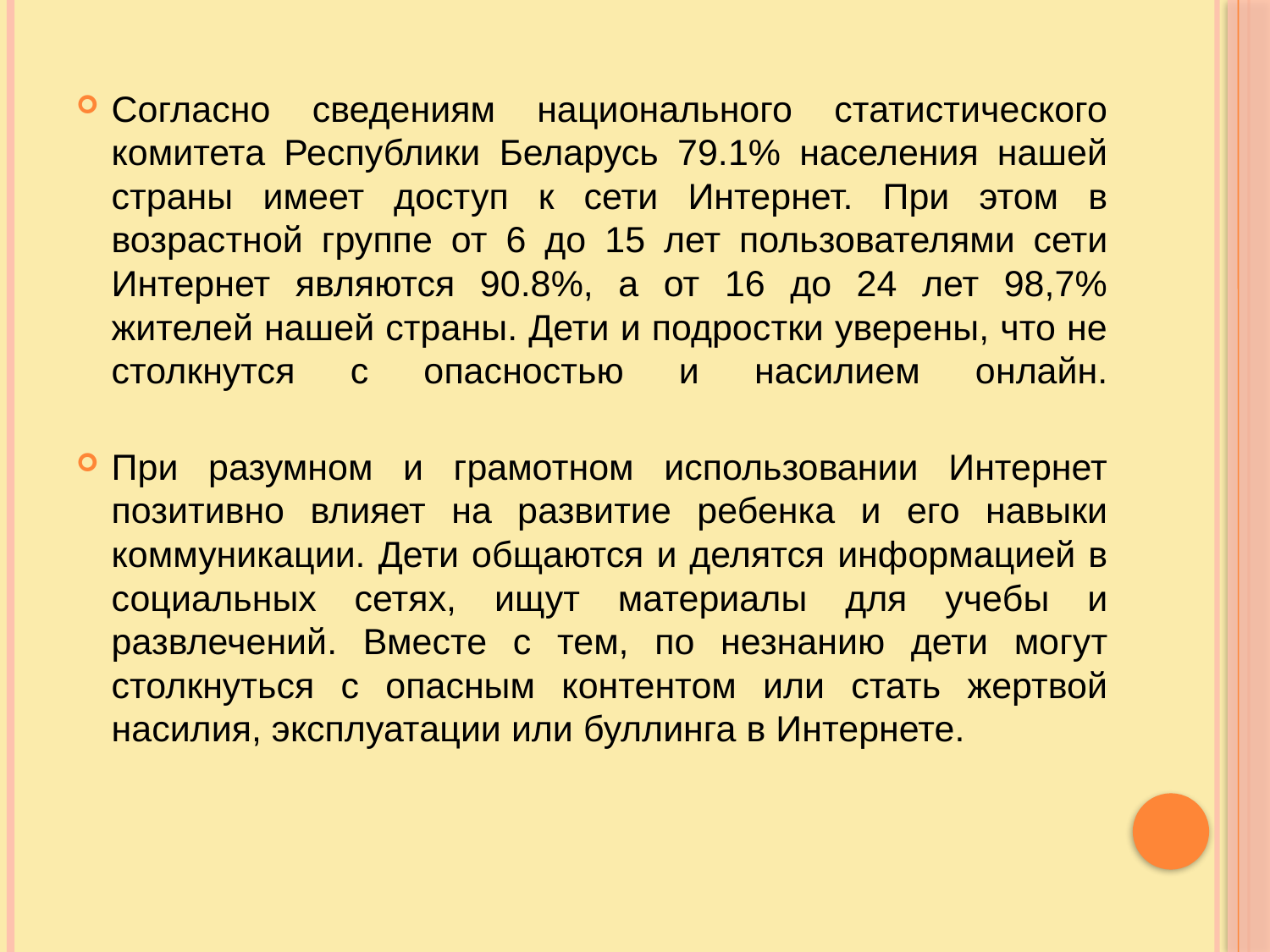

Согласно сведениям национального статистического комитета Республики Беларусь 79.1% населения нашей страны имеет доступ к сети Интернет. При этом в возрастной группе от 6 до 15 лет пользователями сети Интернет являются 90.8%, а от 16 до 24 лет 98,7% жителей нашей страны. Дети и подростки уверены, что не столкнутся с опасностью и насилием онлайн.
При разумном и грамотном использовании Интернет позитивно влияет на развитие ребенка и его навыки коммуникации. Дети общаются и делятся информацией в социальных сетях, ищут материалы для учебы и развлечений. Вместе с тем, по незнанию дети могут столкнуться с опасным контентом или стать жертвой насилия, эксплуатации или буллинга в Интернете.